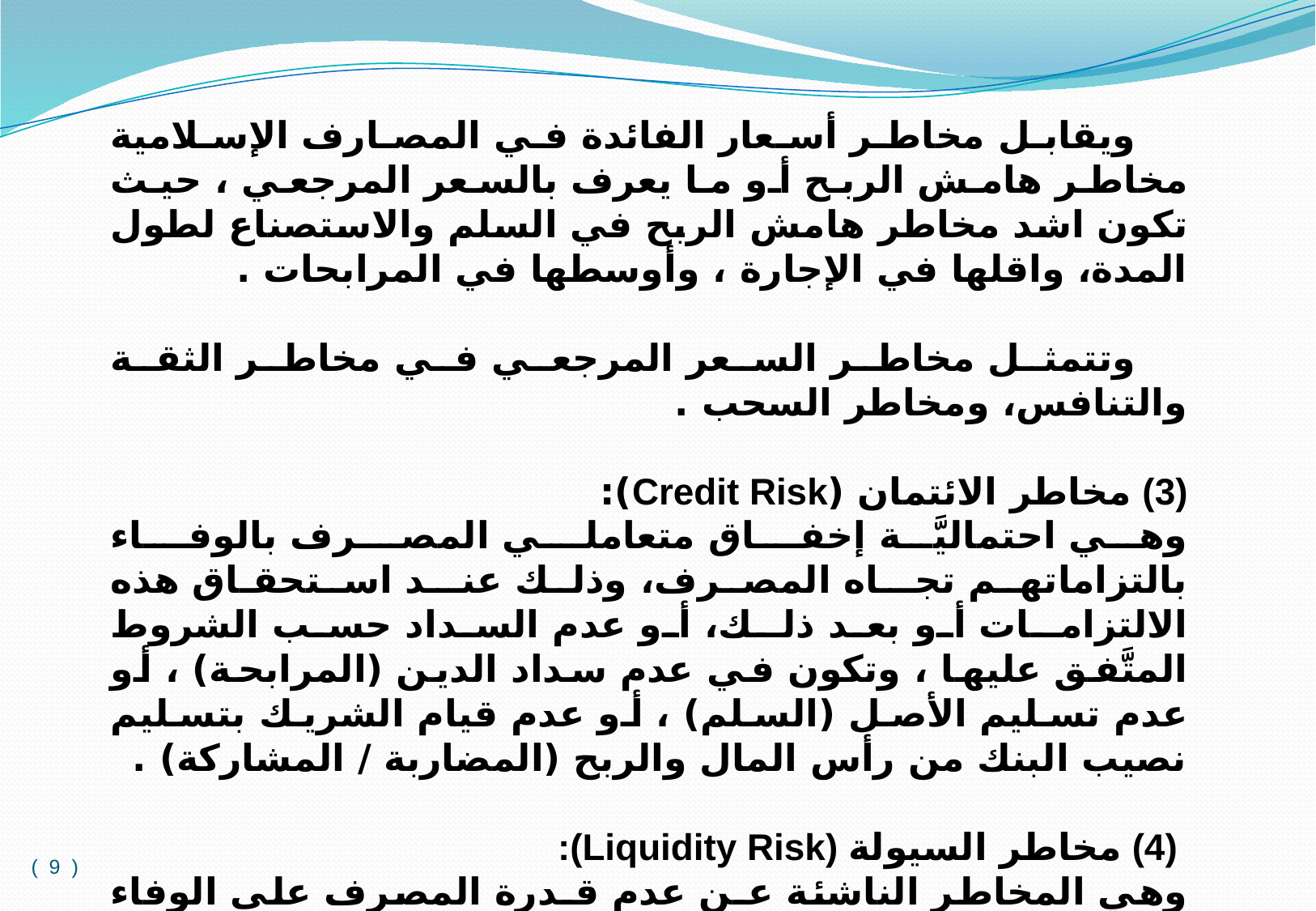

ويقابل مخاطر أسعار الفائدة في المصارف الإسلامية مخاطر هامش الربح أو ما يعرف بالسعر المرجعي ، حيث تكون اشد مخاطر هامش الربح في السلم والاستصناع لطول المدة، واقلها في الإجارة ، وأوسطها في المرابحات .

    وتتمثل مخاطر السعر المرجعي في مخاطر الثقة والتنافس، ومخاطر السحب .

(3) مخاطر الائتمان (Credit Risk):
وهي احتماليَّة إخفـاق متعاملـي المصـرف بالوفـاء بالتزاماتهم تجـاه المصرف، وذلك عنـد استحقـاق هذه الالتزامـات أو بعد ذلـك، أو عدم السداد حسب الشروط المتَّفق عليها ، وتكون في عدم سداد الدين (المرابحة) ، أو عدم تسليم الأصل (السلم) ، أو عدم قيام الشريك بتسليم نصيب البنك من رأس المال والربح (المضاربة / المشاركة) .

 (4) مخاطر السيولة (Liquidity Risk):
وهي المخاطر الناشئة عـن عدم قـدرة المصرف على الوفاء بالتزاماته عندما تستحق الأداء مـن خـلال توفيـر الأمـوال اللاَّزمة لذلـك دون تحمُّل خسائر غير مقبولة.

(  9  )